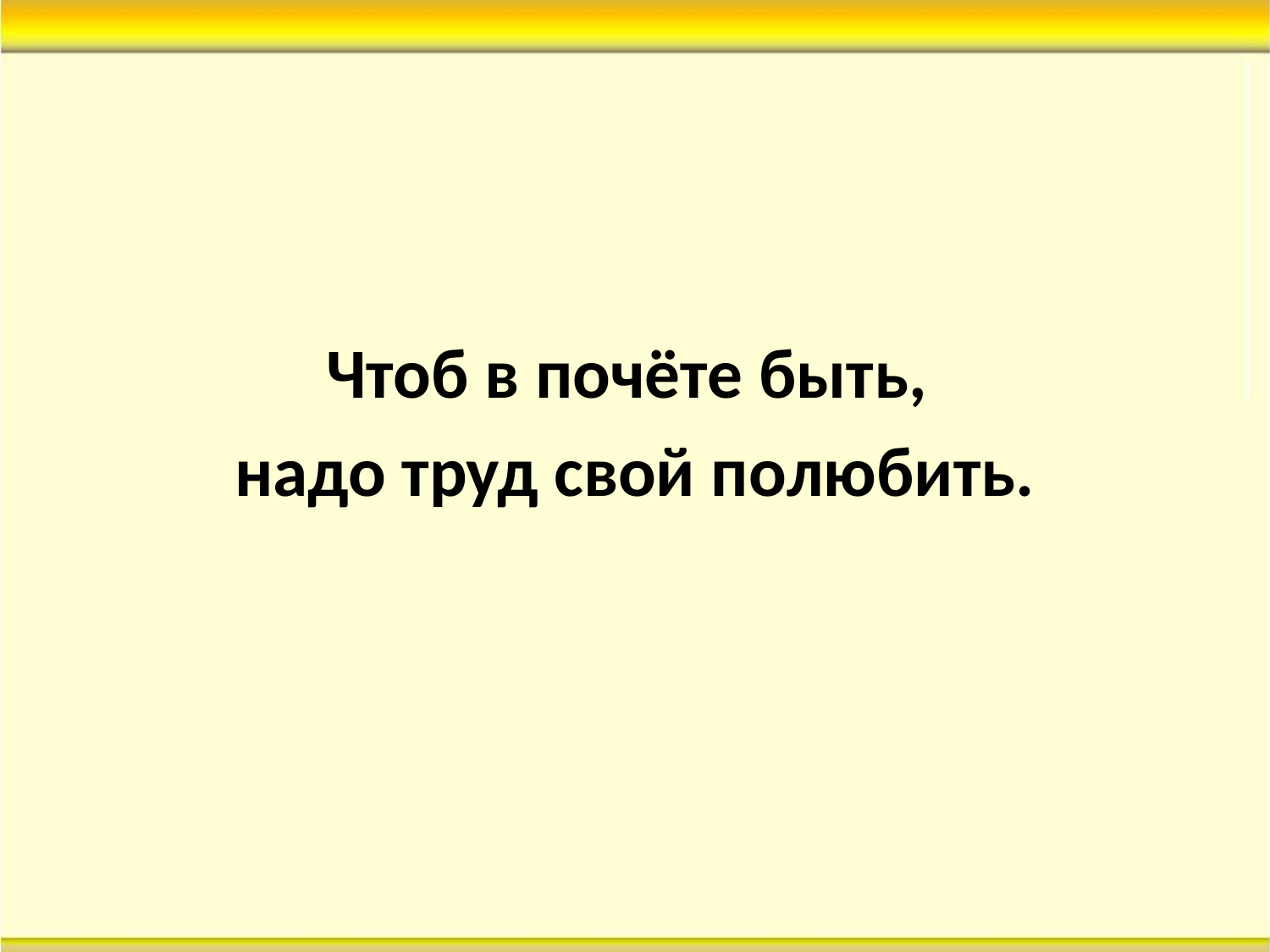

#

Чтоб в почёте быть,
надо труд свой полюбить.